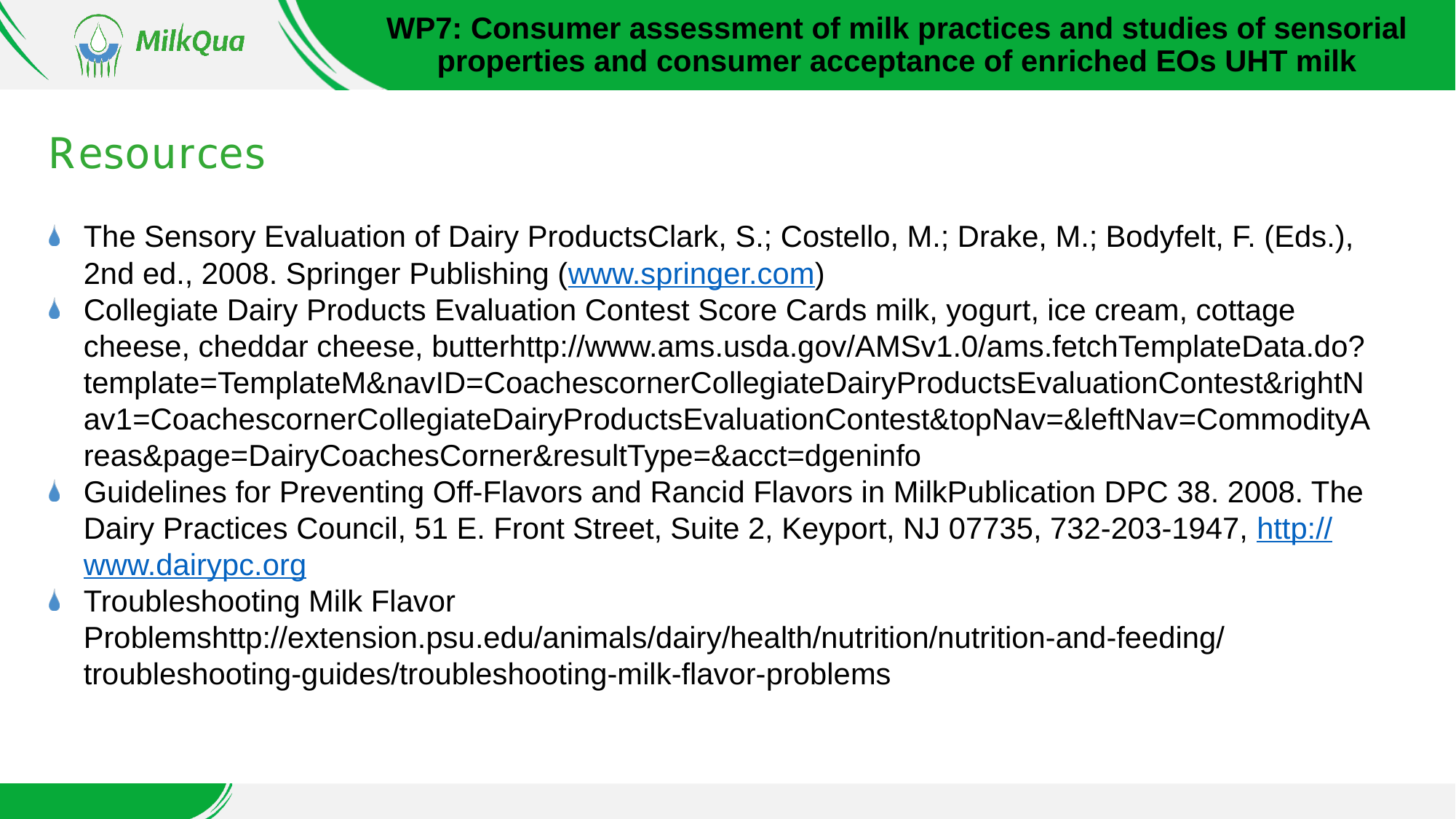

WP7: Consumer assessment of milk practices and studies of sensorial properties and consumer acceptance of enriched EOs UHT milk
# Resources
The Sensory Evaluation of Dairy ProductsClark, S.; Costello, M.; Drake, M.; Bodyfelt, F. (Eds.), 2nd ed., 2008. Springer Publishing (www.springer.com)
Collegiate Dairy Products Evaluation Contest Score Cards milk, yogurt, ice cream, cottage cheese, cheddar cheese, butterhttp://www.ams.usda.gov/AMSv1.0/ams.fetchTemplateData.do?template=TemplateM&navID=CoachescornerCollegiateDairyProductsEvaluationContest&rightNav1=CoachescornerCollegiateDairyProductsEvaluationContest&topNav=&leftNav=CommodityAreas&page=DairyCoachesCorner&resultType=&acct=dgeninfo
Guidelines for Preventing Off-Flavors and Rancid Flavors in MilkPublication DPC 38. 2008. The Dairy Practices Council, 51 E. Front Street, Suite 2, Keyport, NJ 07735, 732-203-1947, http://www.dairypc.org
Troubleshooting Milk Flavor Problemshttp://extension.psu.edu/animals/dairy/health/nutrition/nutrition-and-feeding/troubleshooting-guides/troubleshooting-milk-flavor-problems